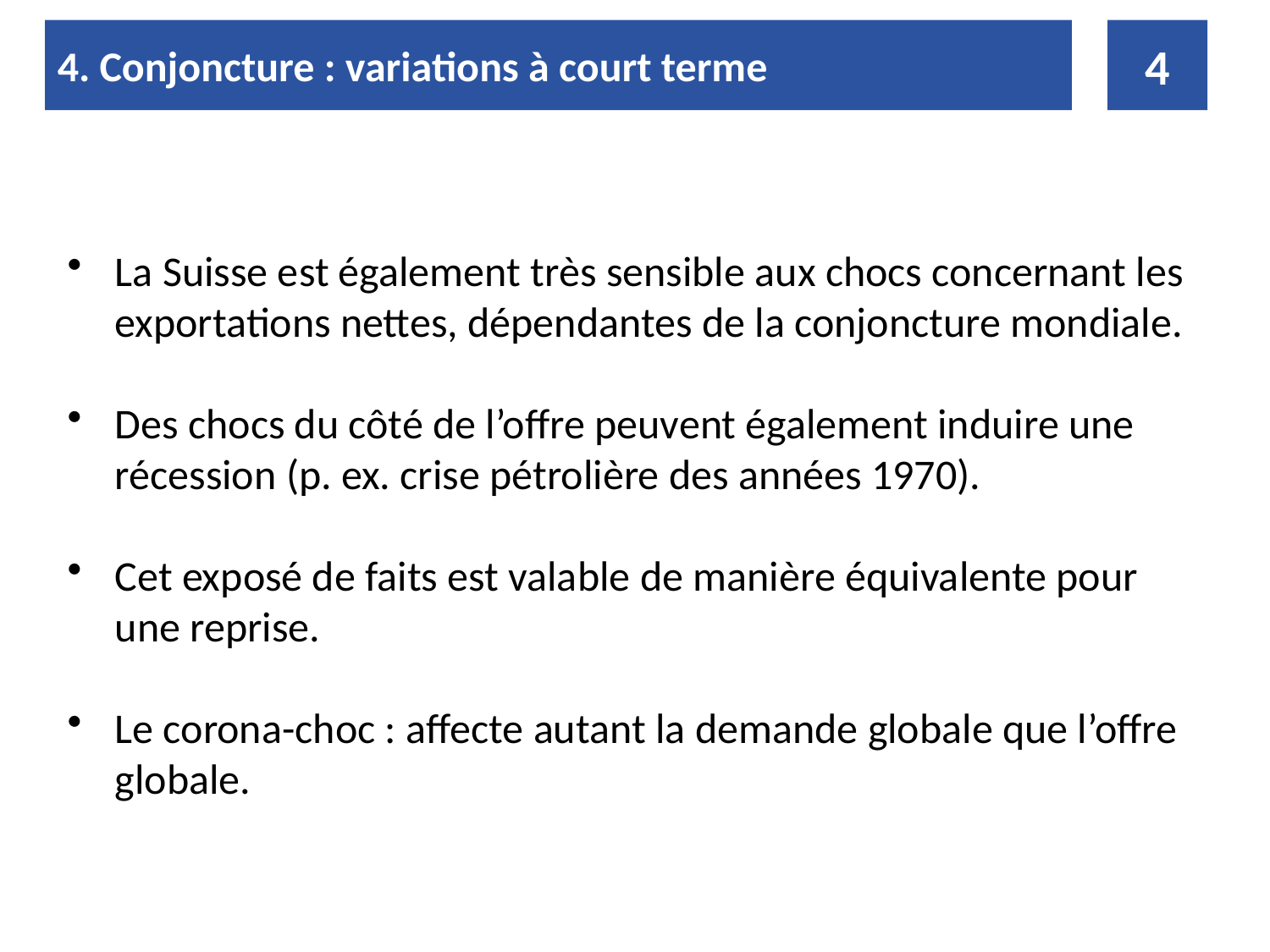

4. Conjoncture : variations à court terme
4

La Suisse est également très sensible aux chocs concernant les exportations nettes, dépendantes de la conjoncture mondiale.

Des chocs du côté de l’offre peuvent également induire une récession (p. ex. crise pétrolière des années 1970).

Cet exposé de faits est valable de manière équivalente pour une reprise.

Le corona-choc : affecte autant la demande globale que l’offre globale.